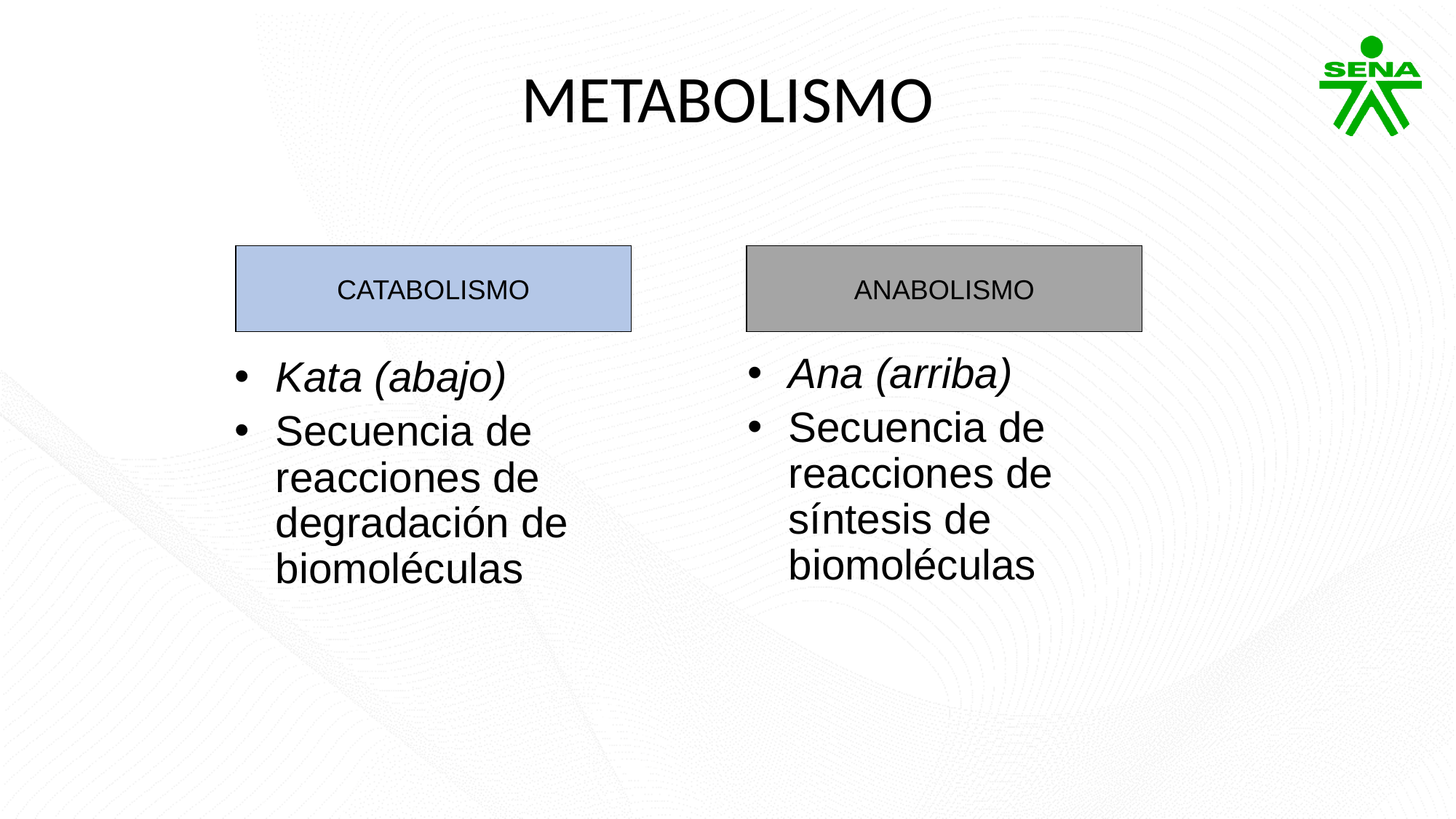

METABOLISMO
CATABOLISMO
ANABOLISMO
Ana (arriba)
Secuencia de reacciones de síntesis de biomoléculas
Kata (abajo)
Secuencia de reacciones de degradación de biomoléculas